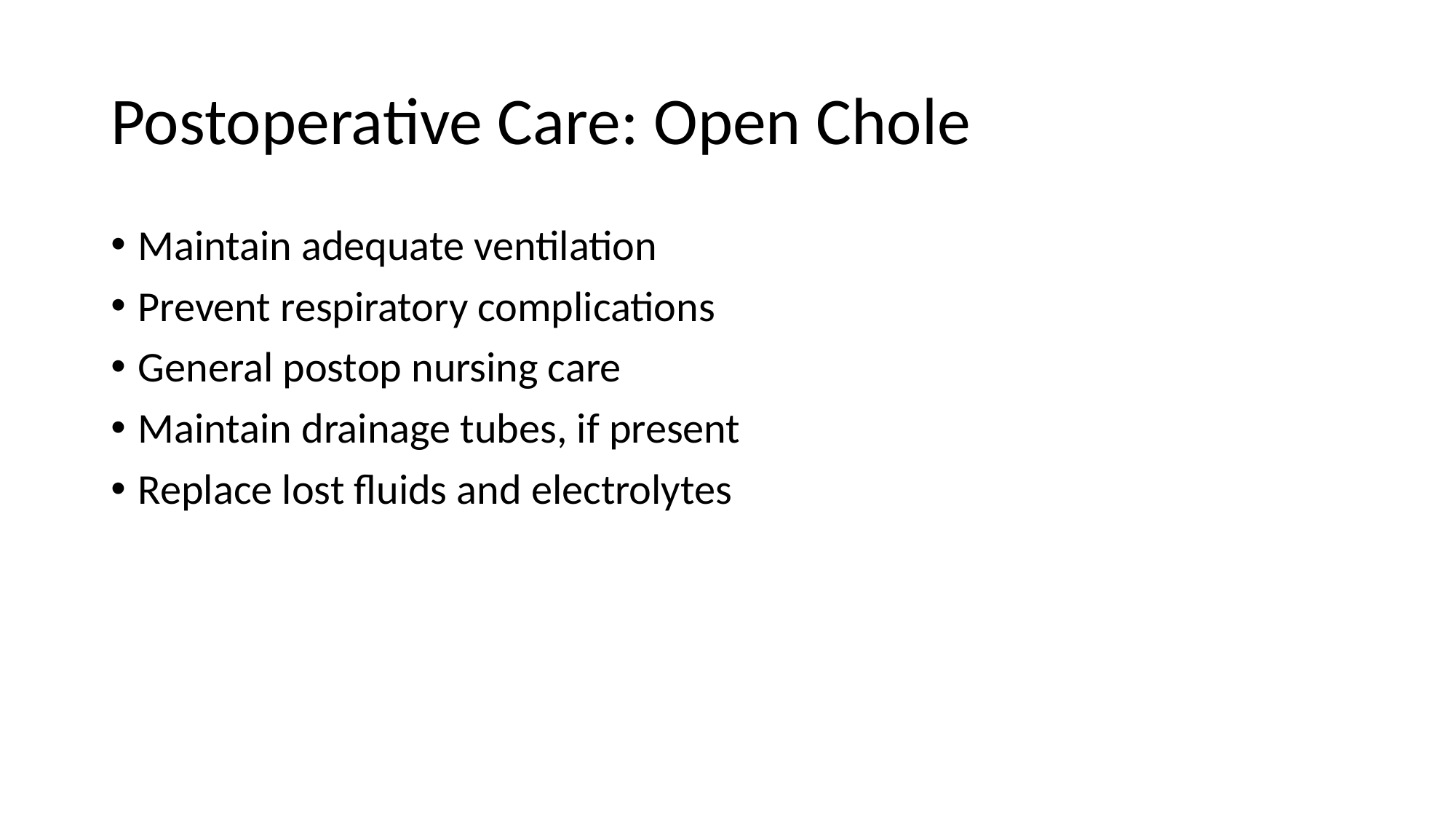

# Postoperative Care: Open Chole
Maintain adequate ventilation
Prevent respiratory complications
General postop nursing care
Maintain drainage tubes, if present
Replace lost fluids and electrolytes